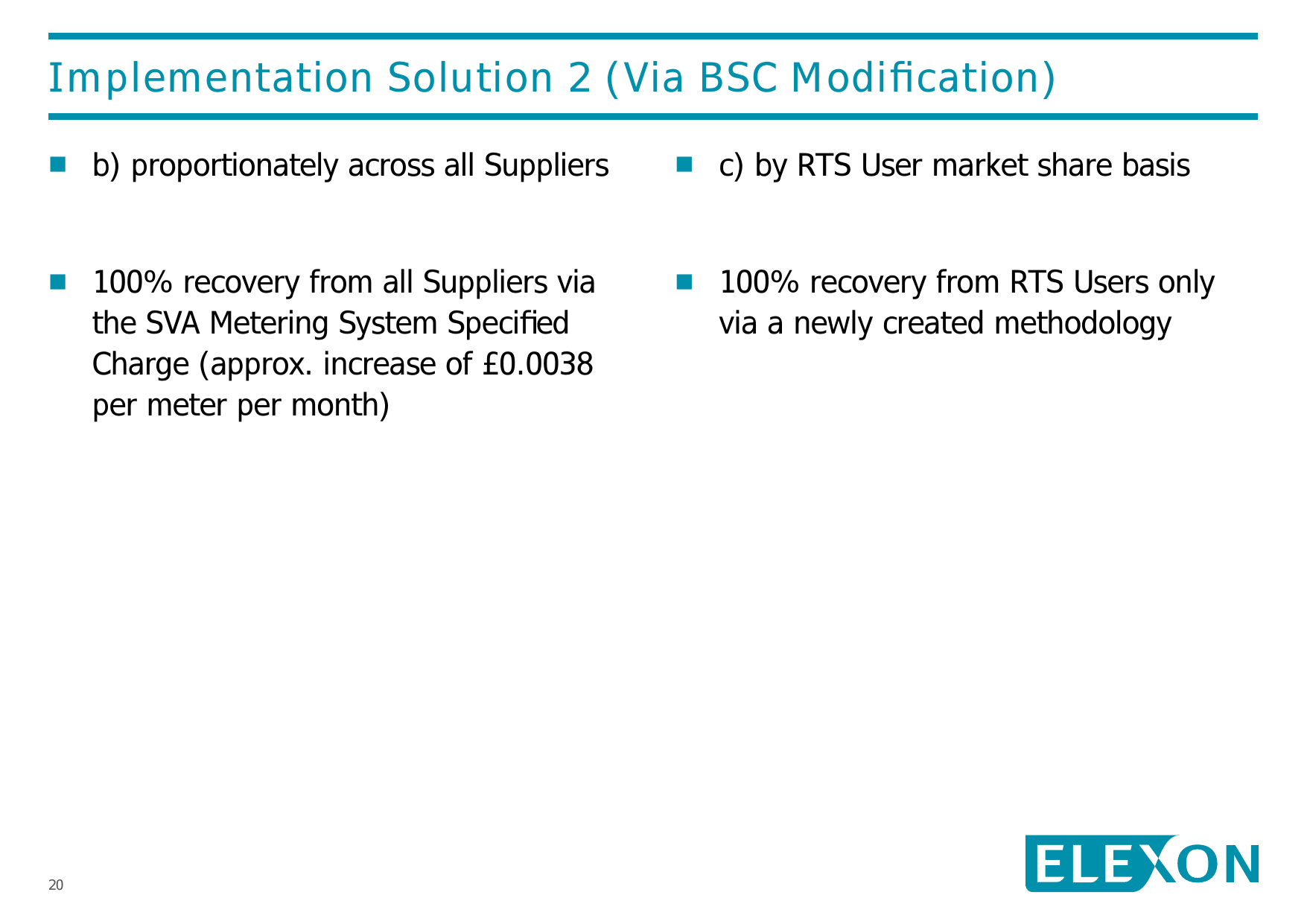

# Implementation Solution 2 (Via BSC Modification)
c) by RTS User market share basis

100% recovery from RTS Users only via a newly created methodology
b) proportionately across all Suppliers

100% recovery from all Suppliers via the SVA Metering System Specified Charge (approx. increase of £0.0038 per meter per month)
20